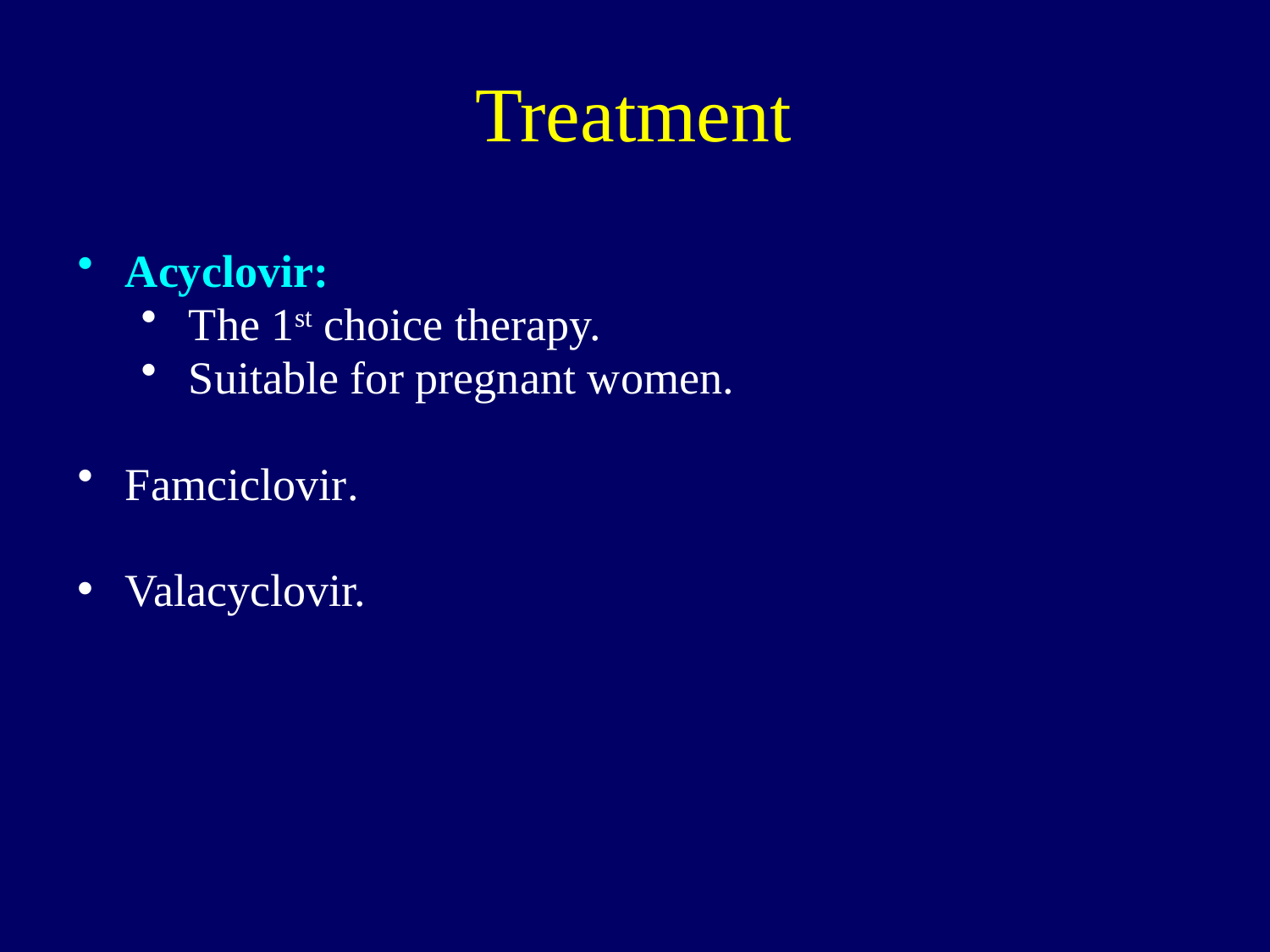

Treatment
Acyclovir:
The 1st choice therapy.
Suitable for pregnant women.

Famciclovir.

Valacyclovir.